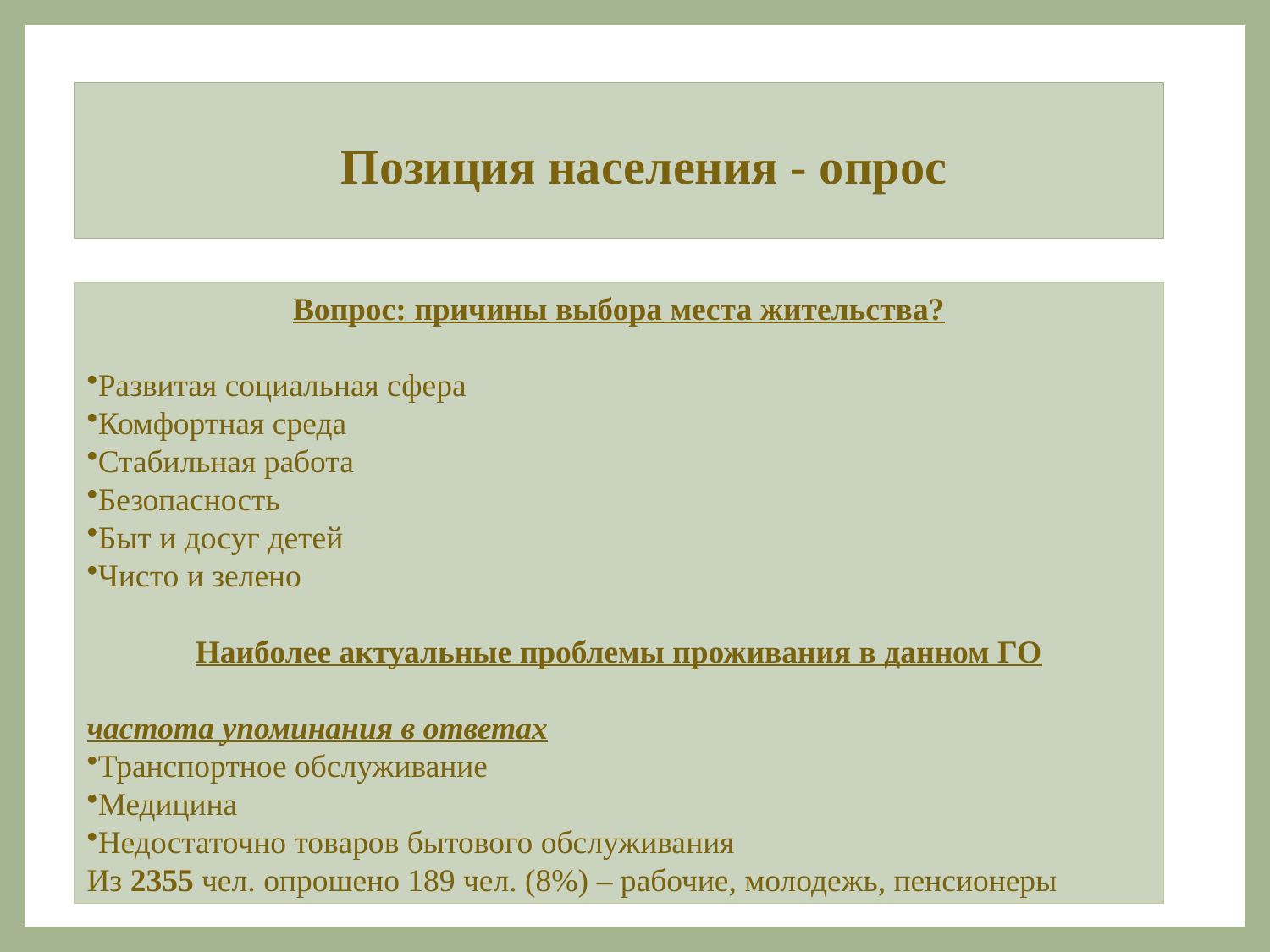

# Позиция населения - опрос
Вопрос: причины выбора места жительства?

Развитая социальная сфера
Комфортная среда
Стабильная работа
Безопасность
Быт и досуг детей
Чисто и зелено

Наиболее актуальные проблемы проживания в данном ГО

частота упоминания в ответах
Транспортное обслуживание
Медицина
Недостаточно товаров бытового обслуживания
Из 2355 чел. опрошено 189 чел. (8%) – рабочие, молодежь, пенсионеры